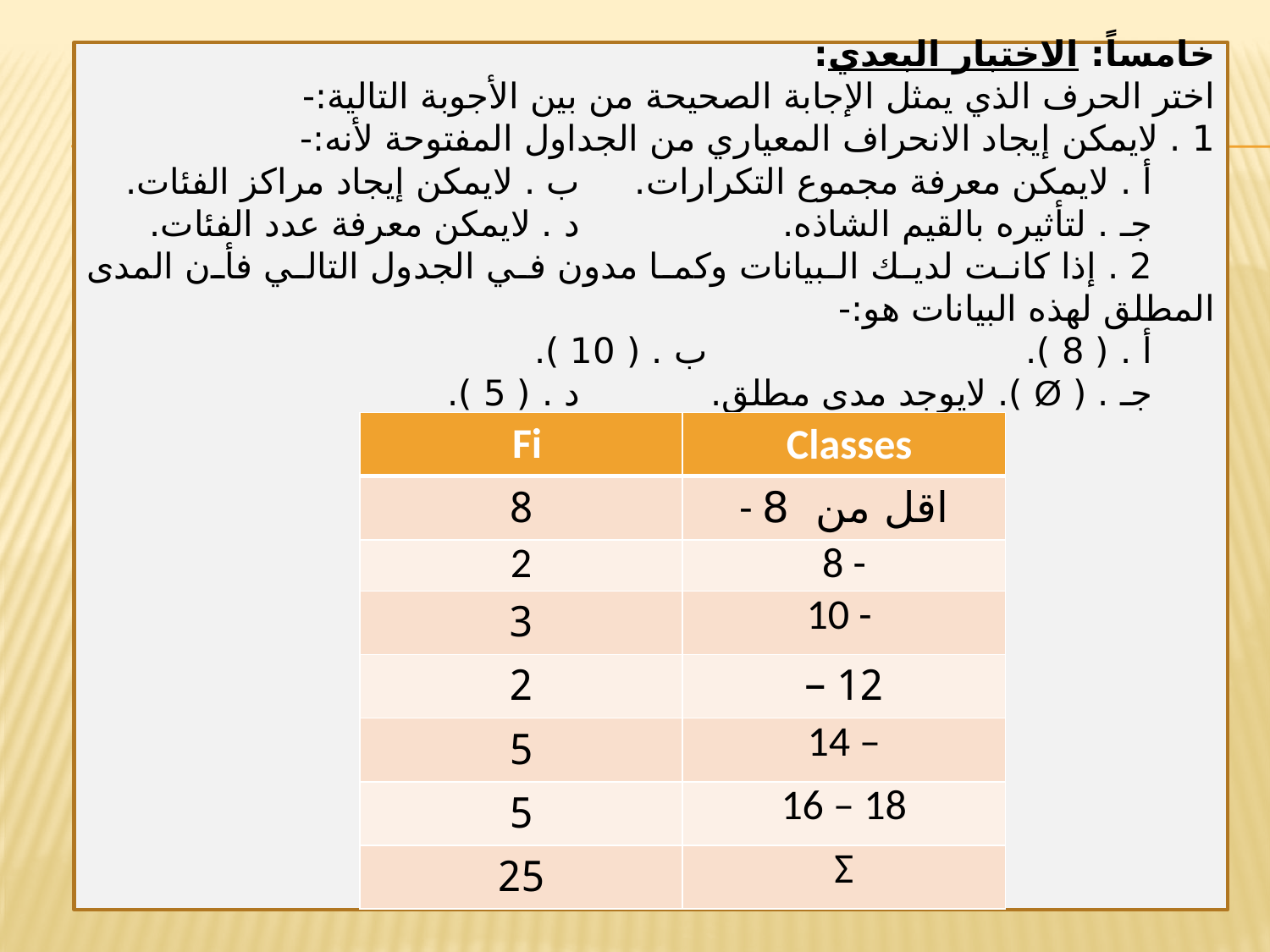

خامساً: الاختبار البعدي:
اختر الحرف الذي يمثل الإجابة الصحيحة من بين الأجوبة التالية:-
1 . لايمكن إيجاد الانحراف المعياري من الجداول المفتوحة لأنه:-
أ . لايمكن معرفة مجموع التكرارات. 		ب . لايمكن إيجاد مراكز الفئات.
جـ . لتأثيره بالقيم الشاذه. 			د . لايمكن معرفة عدد الفئات.
2 . إذا كانت لديك البيانات وكما مدون في الجدول التالي فأن المدى المطلق لهذه البيانات هو:-
أ . ( 8 ). 				ب . ( 10 ).
جـ . ( Ø ). لايوجد مدى مطلق. 		د . ( 5 ).

| Fi | Classes |
| --- | --- |
| 8 | - اقل من 8 |
| 2 | 8 - |
| 3 | 10 - |
| 2 | 12 – |
| 5 | 14 – |
| 5 | 16 – 18 |
| 25 | Σ |